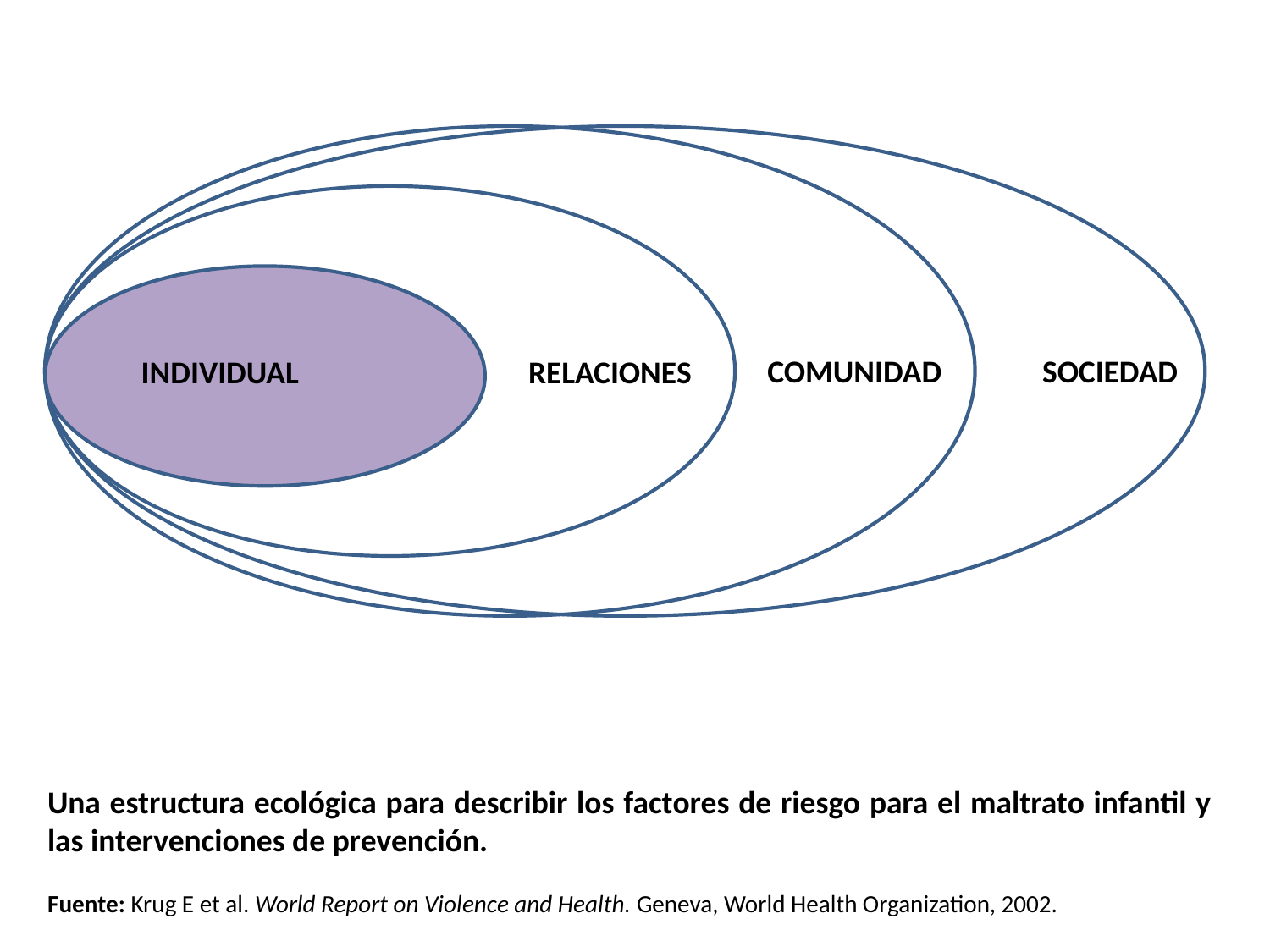

COMUNIDAD
SOCIEDAD
INDIVIDUAL
RELACIONES
Una estructura ecológica para describir los factores de riesgo para el maltrato infantil y las intervenciones de prevención.

Fuente: Krug E et al. World Report on Violence and Health. Geneva, World Health Organization, 2002.